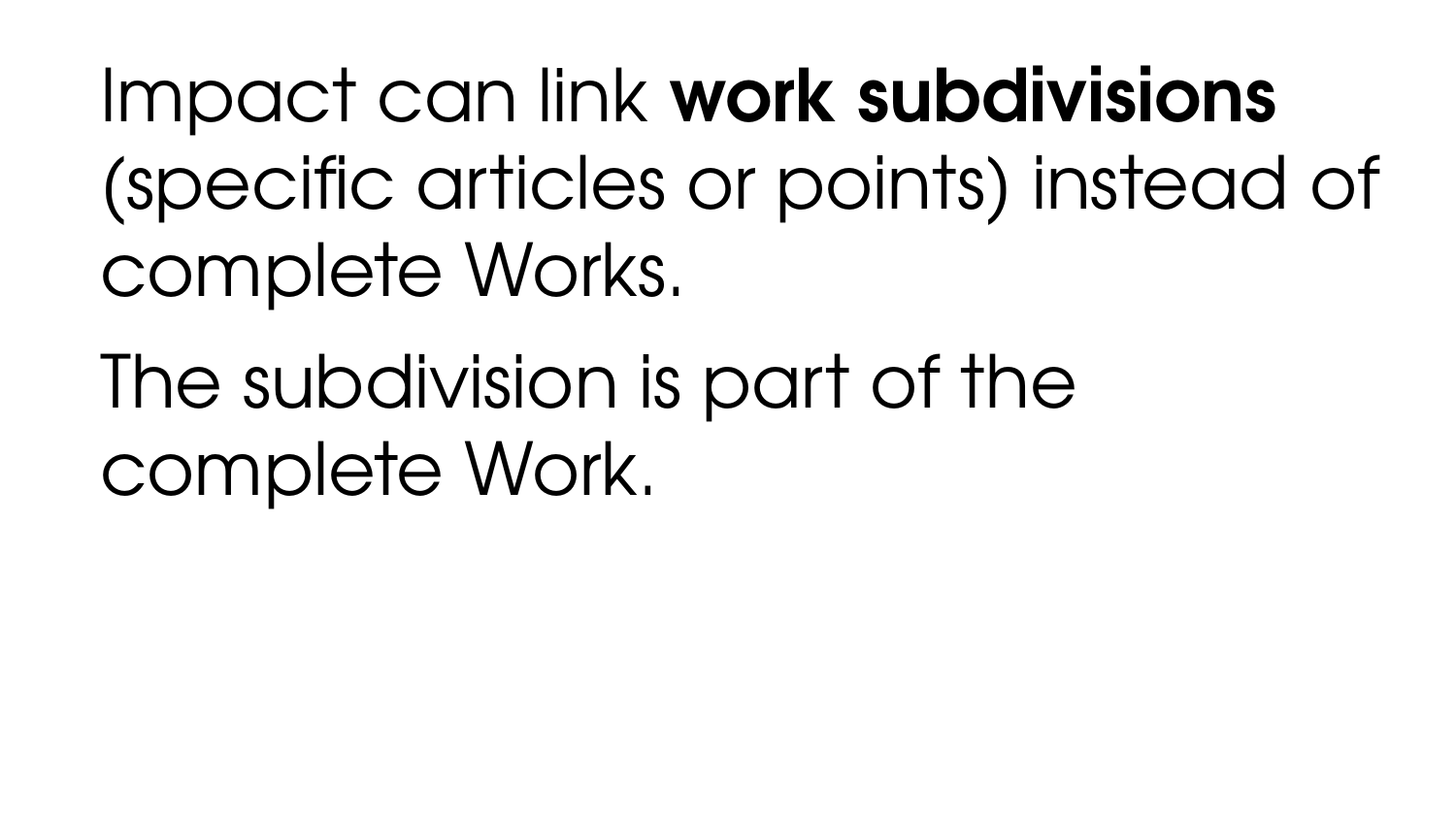

Impact can link work subdivisions (specific articles or points) instead of complete Works.
The subdivision is part of the complete Work.